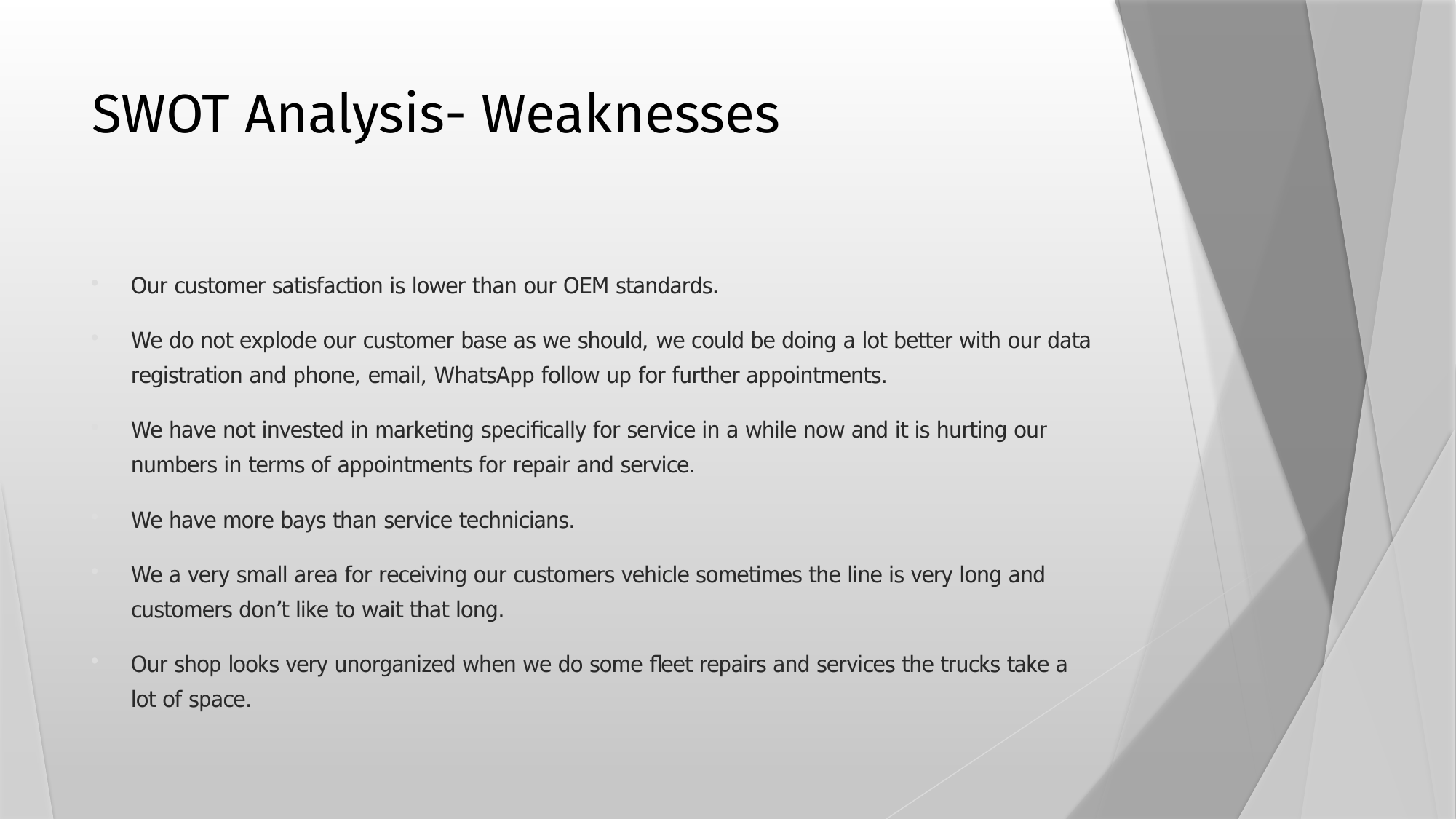

# SWOT Analysis- Weaknesses
Our customer satisfaction is lower than our OEM standards.
We do not explode our customer base as we should, we could be doing a lot better with our data registration and phone, email, WhatsApp follow up for further appointments.
We have not invested in marketing specifically for service in a while now and it is hurting our numbers in terms of appointments for repair and service.
We have more bays than service technicians.
We a very small area for receiving our customers vehicle sometimes the line is very long and customers don’t like to wait that long.
Our shop looks very unorganized when we do some fleet repairs and services the trucks take a lot of space.